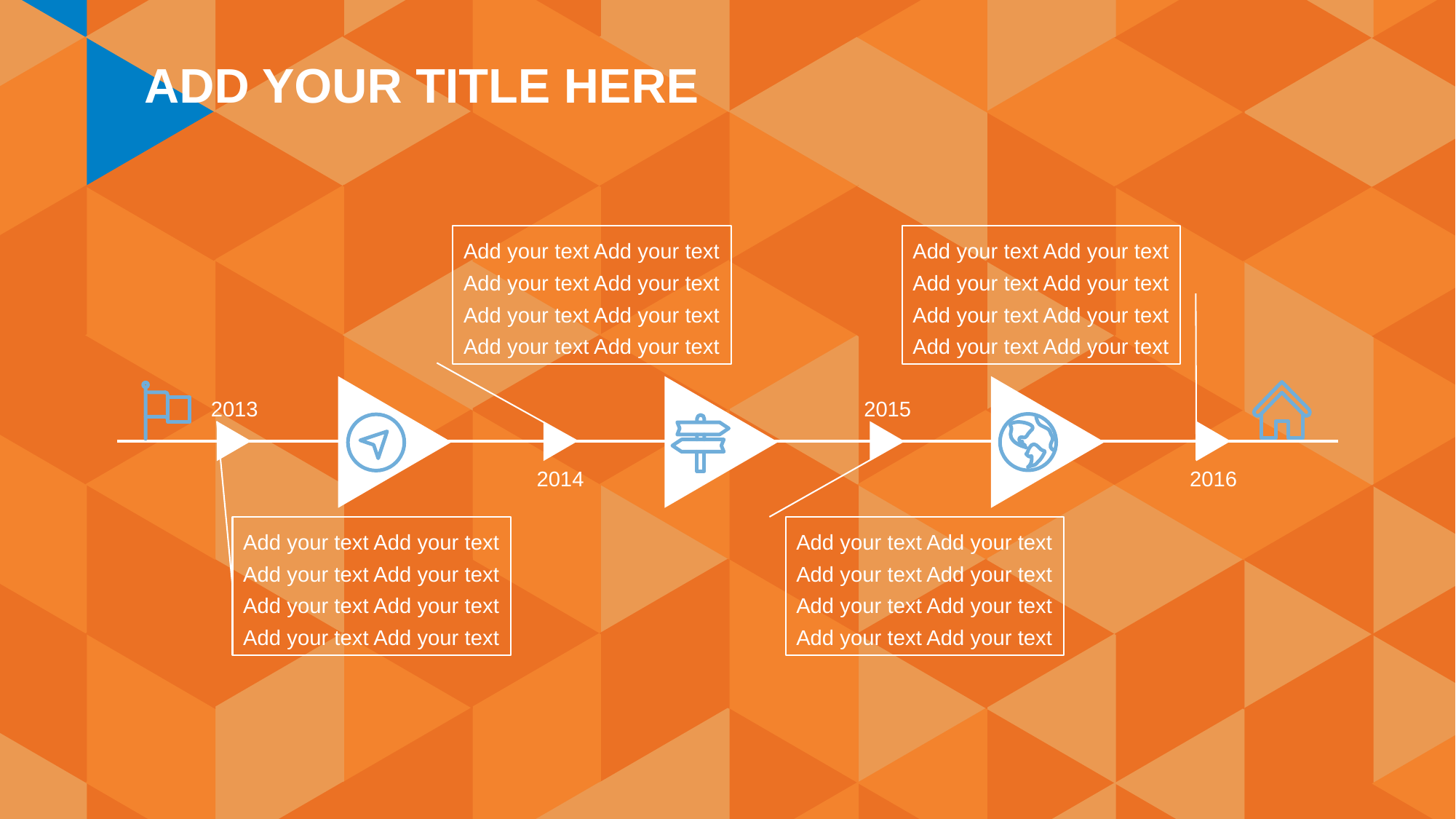

ADD YOUR TITLE HERE
Add your text Add your text
Add your text Add your text
Add your text Add your text
Add your text Add your text
Add your text Add your text
Add your text Add your text
Add your text Add your text
Add your text Add your text

2013
2015

2014
2016
Add your text Add your text
Add your text Add your text
Add your text Add your text
Add your text Add your text
Add your text Add your text
Add your text Add your text
Add your text Add your text
Add your text Add your text